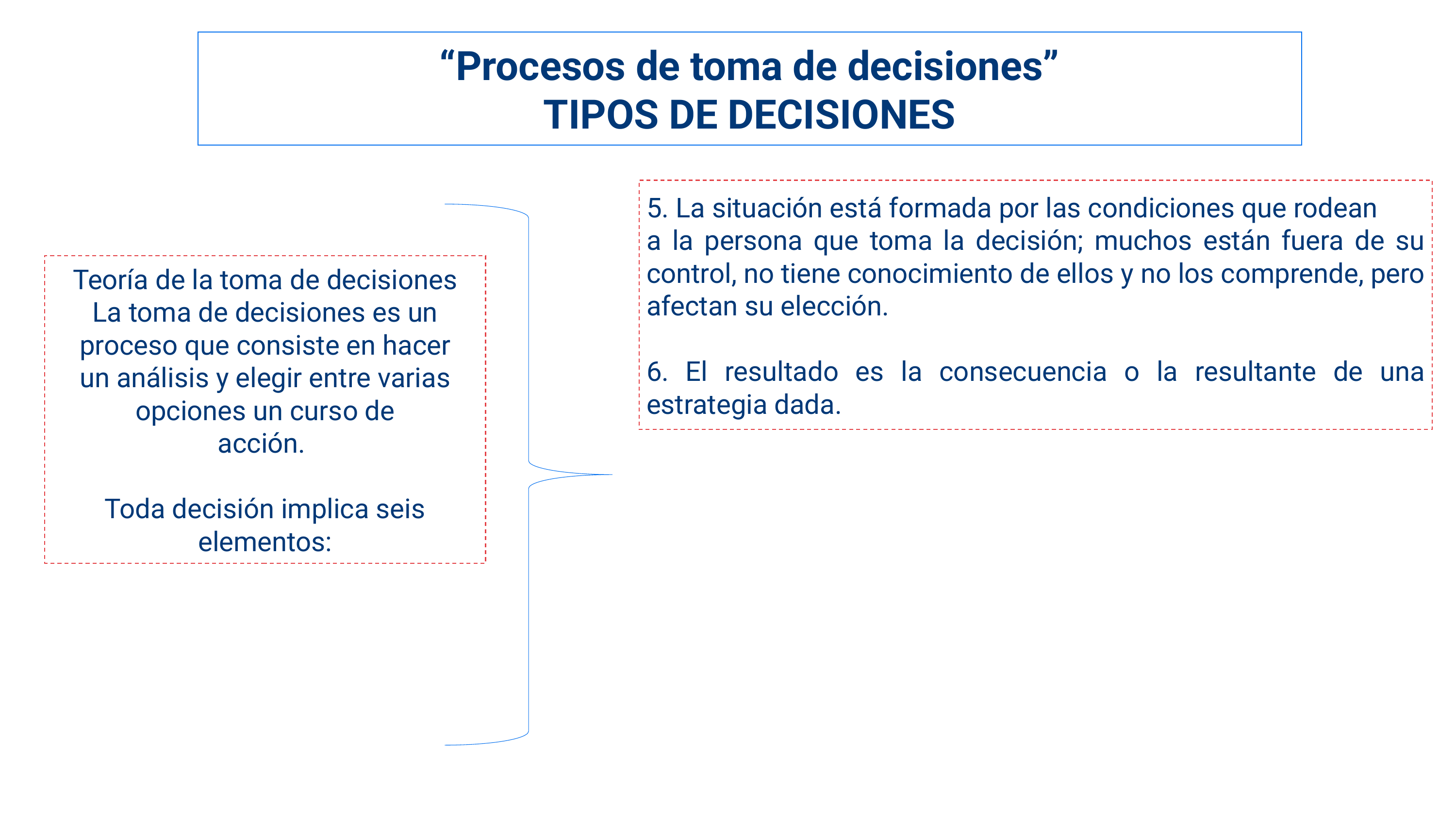

“Procesos de toma de decisiones”
TIPOS DE DECISIONES
5. La situación está formada por las condiciones que rodean
a la persona que toma la decisión; muchos están fuera de su control, no tiene conocimiento de ellos y no los comprende, pero afectan su elección.

6. El resultado es la consecuencia o la resultante de una estrategia dada.

Teoría de la toma de decisiones
La toma de decisiones es un proceso que consiste en hacer
un análisis y elegir entre varias opciones un curso de
acción.

Toda decisión implica seis elementos: